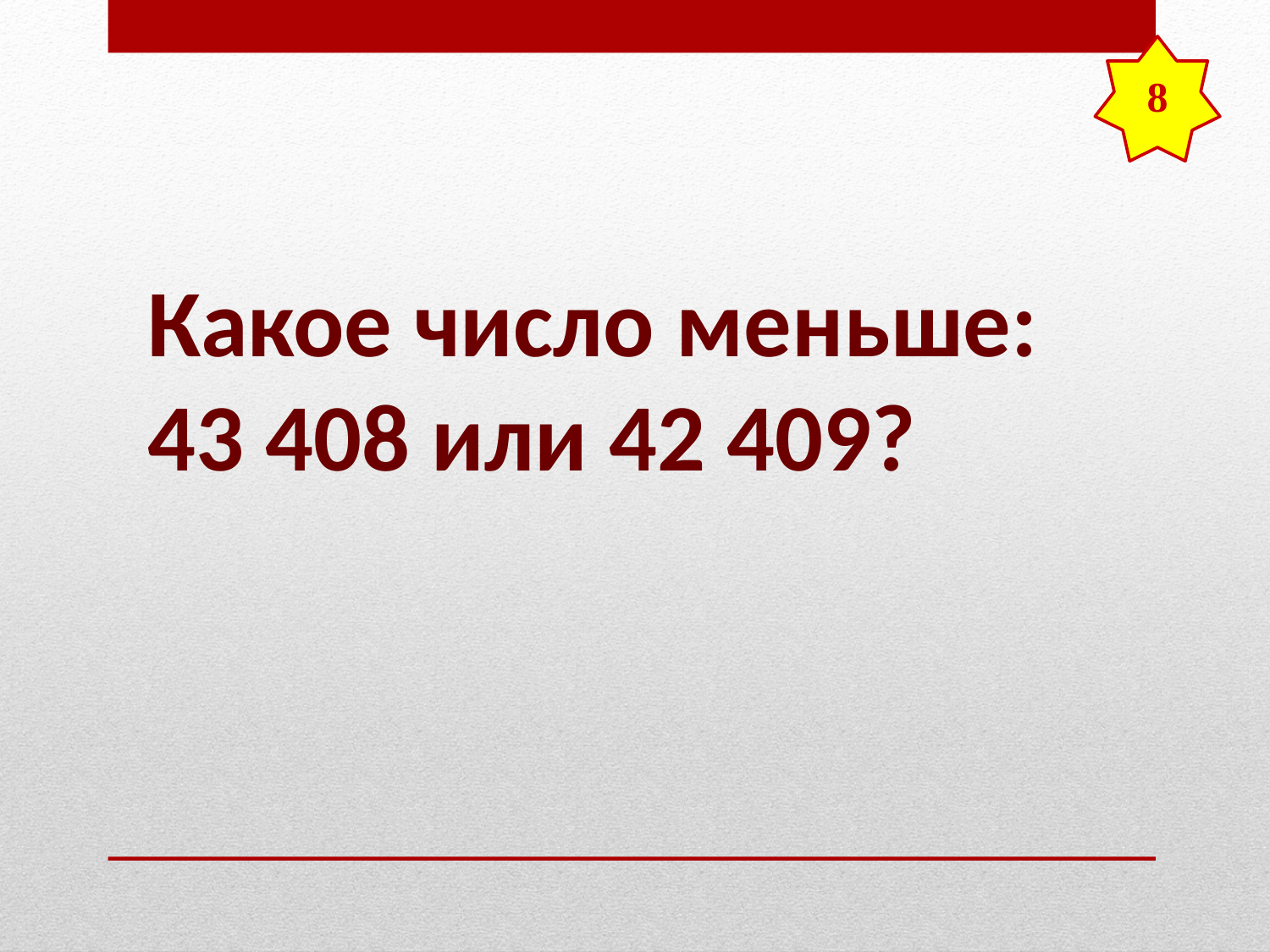

8
# Какое число меньше: 43 408 или 42 409?